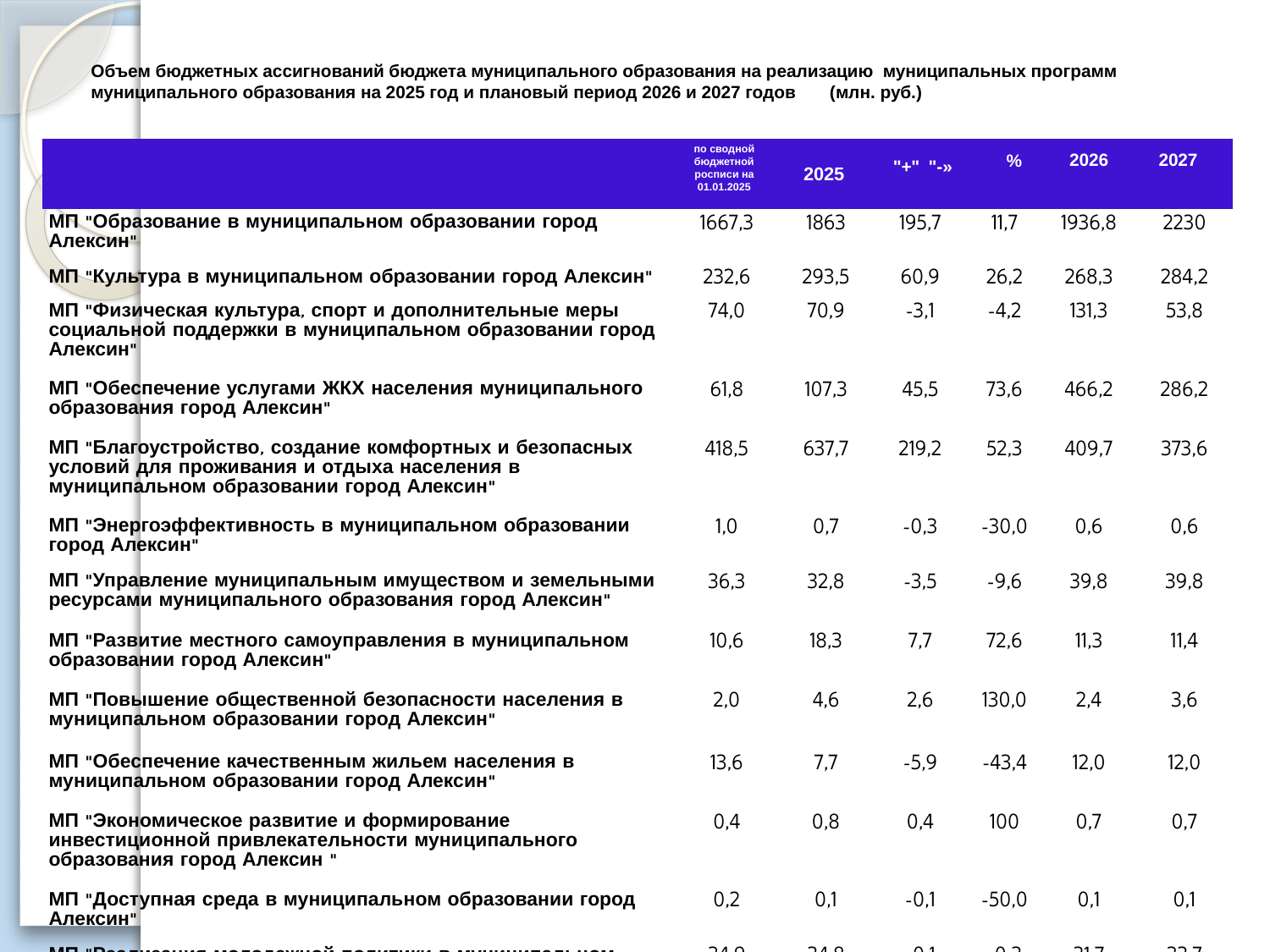

Объем бюджетных ассигнований бюджета муниципального образования на реализацию  муниципальных программ муниципального образования на 2025 год и плановый период 2026 и 2027 годов       (млн. руб.)

 %
|  |  |  |  |  |  |  |
| --- | --- | --- | --- | --- | --- | --- |
| МП "Образование в муниципальном образовании город Алексин" | 1667,3 | 1863 | 195,7 | 11,7 | 1936,8 | 2230 |
| МП "Культура в муниципальном образовании город Алексин" | 232,6 | 293,5 | 60,9 | 26,2 | 268,3 | 284,2 |
| МП "Физическая культура, спорт и дополнительные меры социальной поддержки в муниципальном образовании город Алексин" | 74,0 | 70,9 | -3,1 | -4,2 | 131,3 | 53,8 |
| МП "Обеспечение услугами ЖКХ населения муниципального образования город Алексин" | 61,8 | 107,3 | 45,5 | 73,6 | 466,2 | 286,2 |
| МП "Благоустройство, создание комфортных и безопасных условий для проживания и отдыха населения в муниципальном образовании город Алексин" | 418,5 | 637,7 | 219,2 | 52,3 | 409,7 | 373,6 |
| МП "Энергоэффективность в муниципальном образовании город Алексин" | 1,0 | 0,7 | -0,3 | -30,0 | 0,6 | 0,6 |
| МП "Управление муниципальным имуществом и земельными ресурсами муниципального образования город Алексин" | 36,3 | 32,8 | -3,5 | -9,6 | 39,8 | 39,8 |
| МП "Развитие местного самоуправления в муниципальном образовании город Алексин" | 10,6 | 18,3 | 7,7 | 72,6 | 11,3 | 11,4 |
| МП "Повышение общественной безопасности населения в муниципальном образовании город Алексин" | 2,0 | 4,6 | 2,6 | 130,0 | 2,4 | 3,6 |
| МП "Обеспечение качественным жильем населения в муниципальном образовании город Алексин" | 13,6 | 7,7 | -5,9 | -43,4 | 12,0 | 12,0 |
| МП "Экономическое развитие и формирование инвестиционной привлекательности муниципального образования город Алексин " | 0,4 | 0,8 | 0,4 | 100 | 0,7 | 0,7 |
| МП "Доступная среда в муниципальном образовании город Алексин" | 0,2 | 0,1 | -0,1 | -50,0 | 0,1 | 0,1 |
| МП "Реализация молодежной политики в муниципальном образовании город Алексин" | 34,9 | 34,8 | -0,1 | -0,3 | 31,7 | 33,7 |
по сводной бюджетной росписи на 01.01.2025
"+" "-»
2025
2026
2027